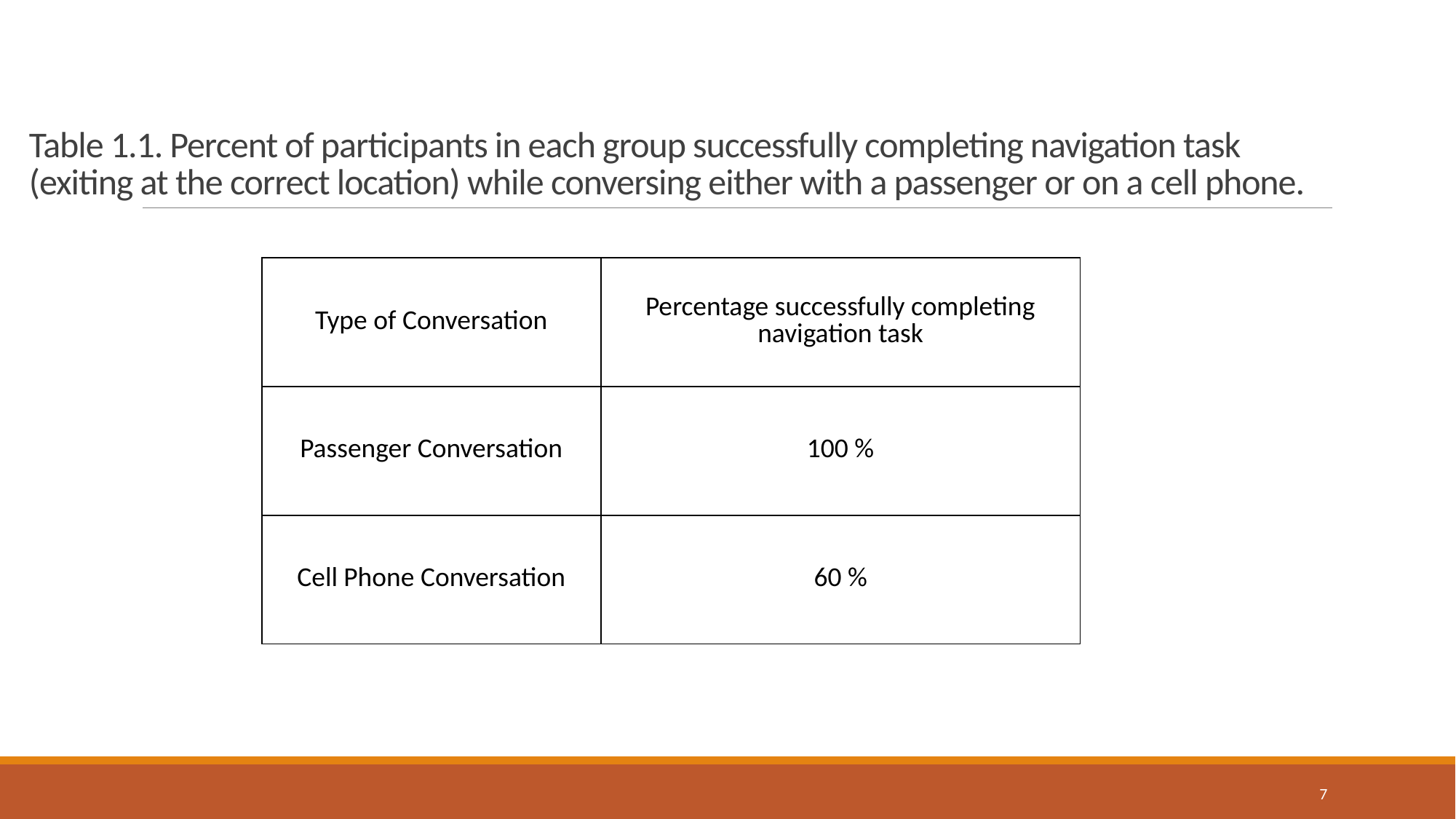

# Table 1.1. Percent of participants in each group successfully completing navigation task (exiting at the correct location) while conversing either with a passenger or on a cell phone.
| Type of Conversation | Percentage successfully completing navigation task |
| --- | --- |
| Passenger Conversation | 100 % |
| Cell Phone Conversation | 60 % |
7